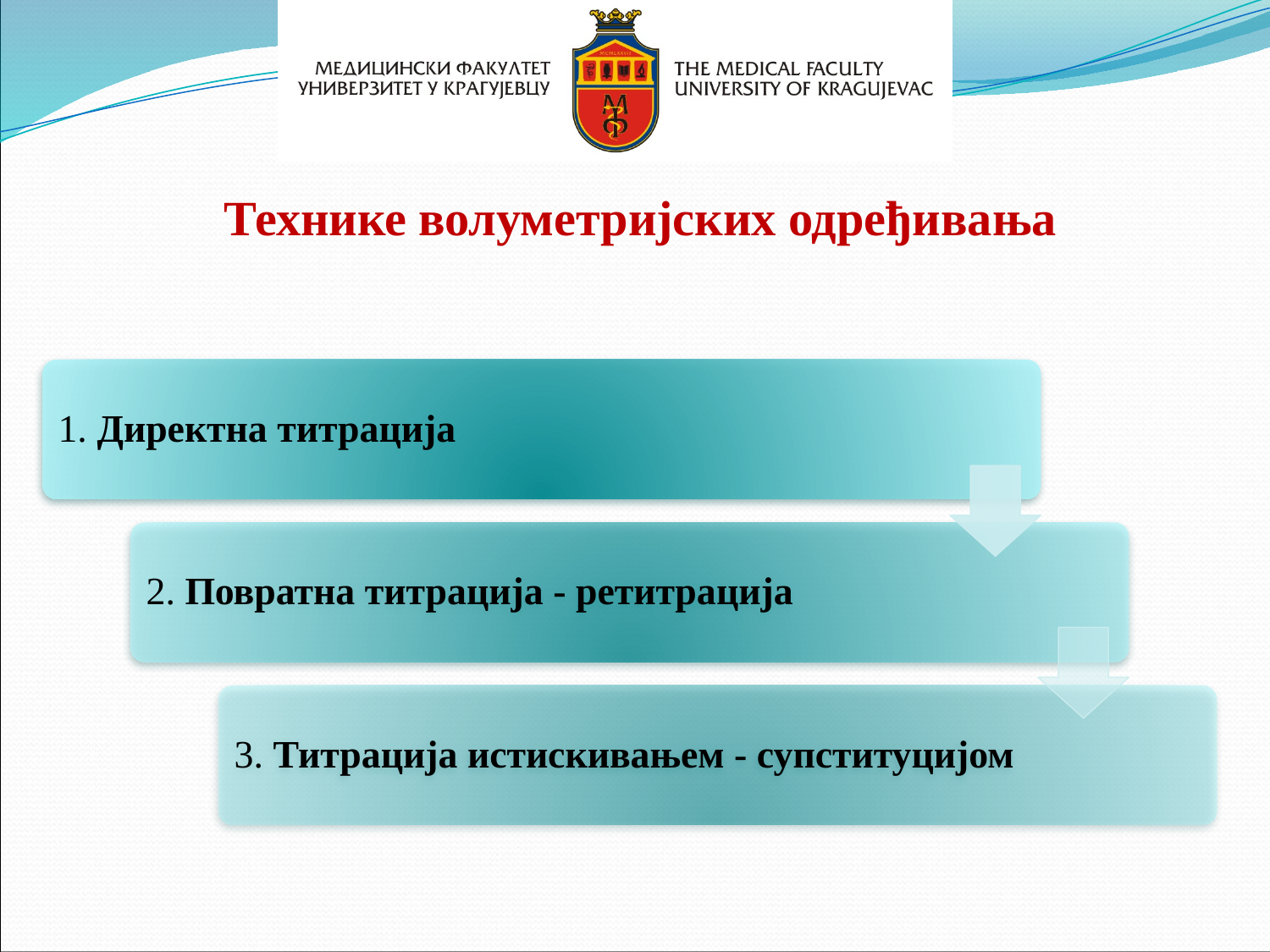

Технике волуметријских одређивања
1. Директна титрација
2. Повратна титрација - ретитрација
3. Титрација истискивањем - супституцијом